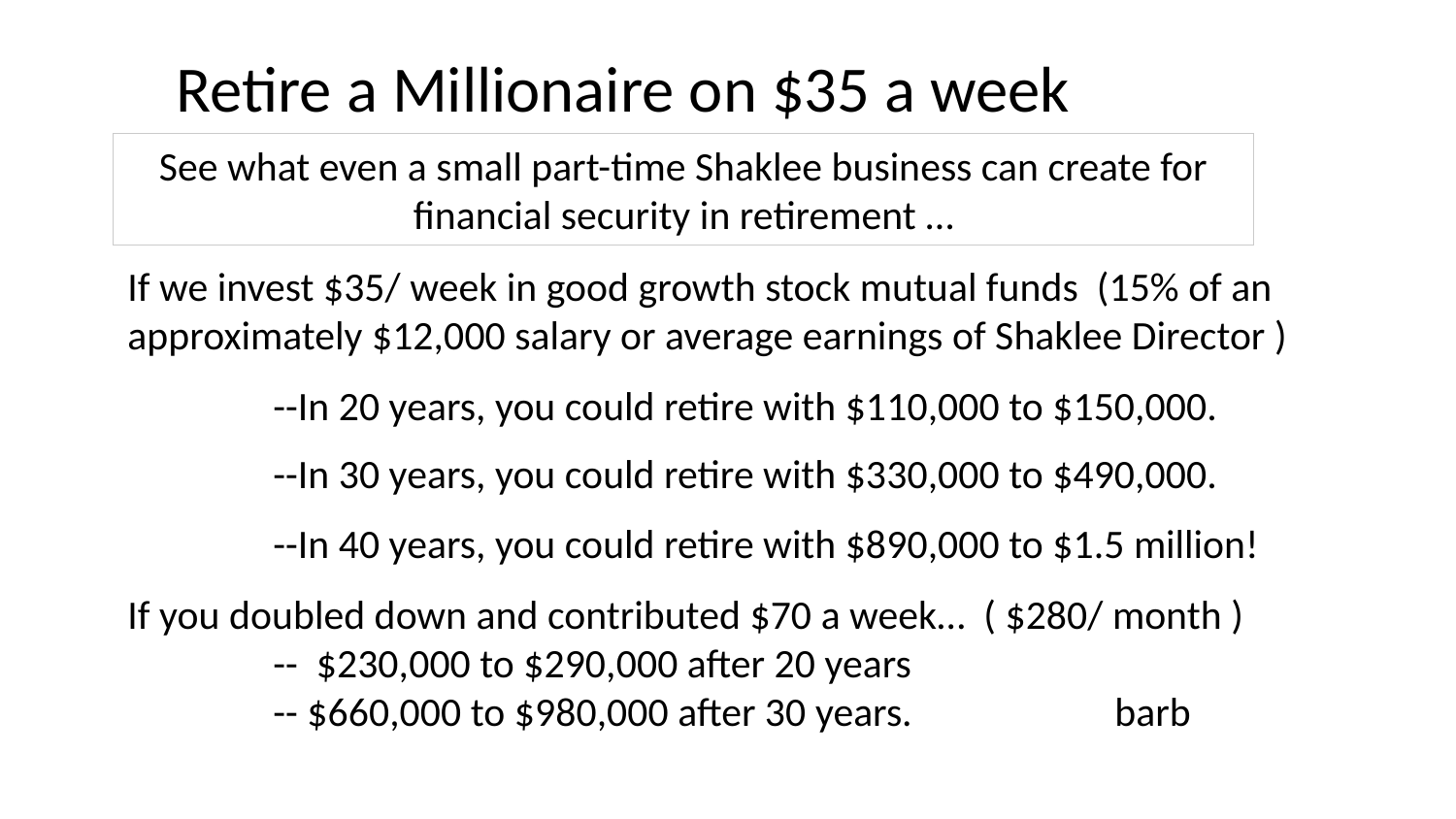

Retire a Millionaire on $35 a week
See what even a small part-time Shaklee business can create for financial security in retirement …
If we invest $35/ week in good growth stock mutual funds  (15% of an approximately $12,000 salary or average earnings of Shaklee Director )

	--In 20 years, you could retire with $110,000 to $150,000.

	--In 30 years, you could retire with $330,000 to $490,000.

	--In 40 years, you could retire with $890,000 to $1.5 million!

If you doubled down and contributed $70 a week…  ( $280/ month )
	--  $230,000 to $290,000 after 20 years
	-- $660,000 to $980,000 after 30 years.                      barb